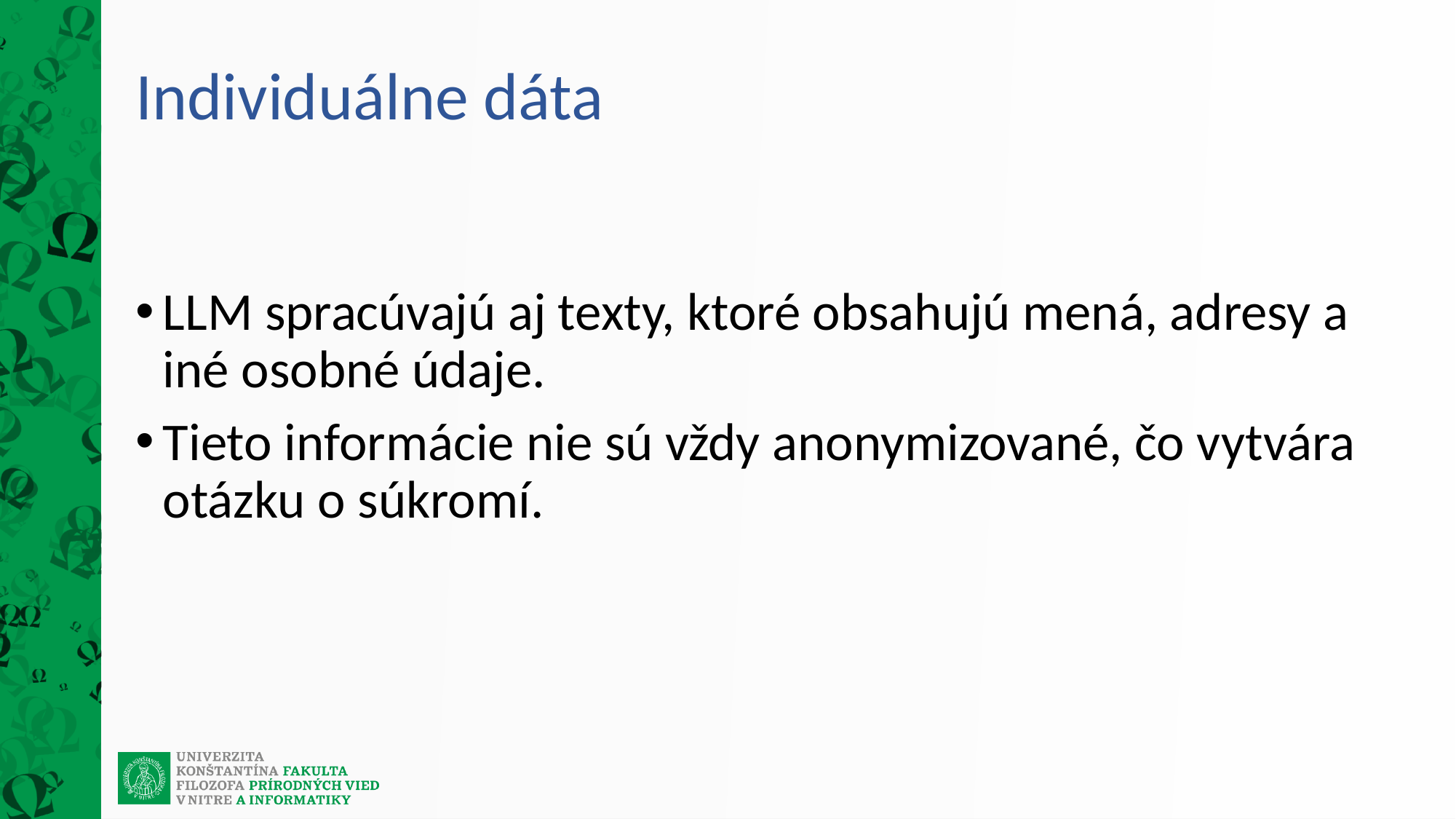

# Individuálne dáta

LLM spracúvajú aj texty, ktoré obsahujú mená, adresy a iné osobné údaje.
Tieto informácie nie sú vždy anonymizované, čo vytvára otázku o súkromí.